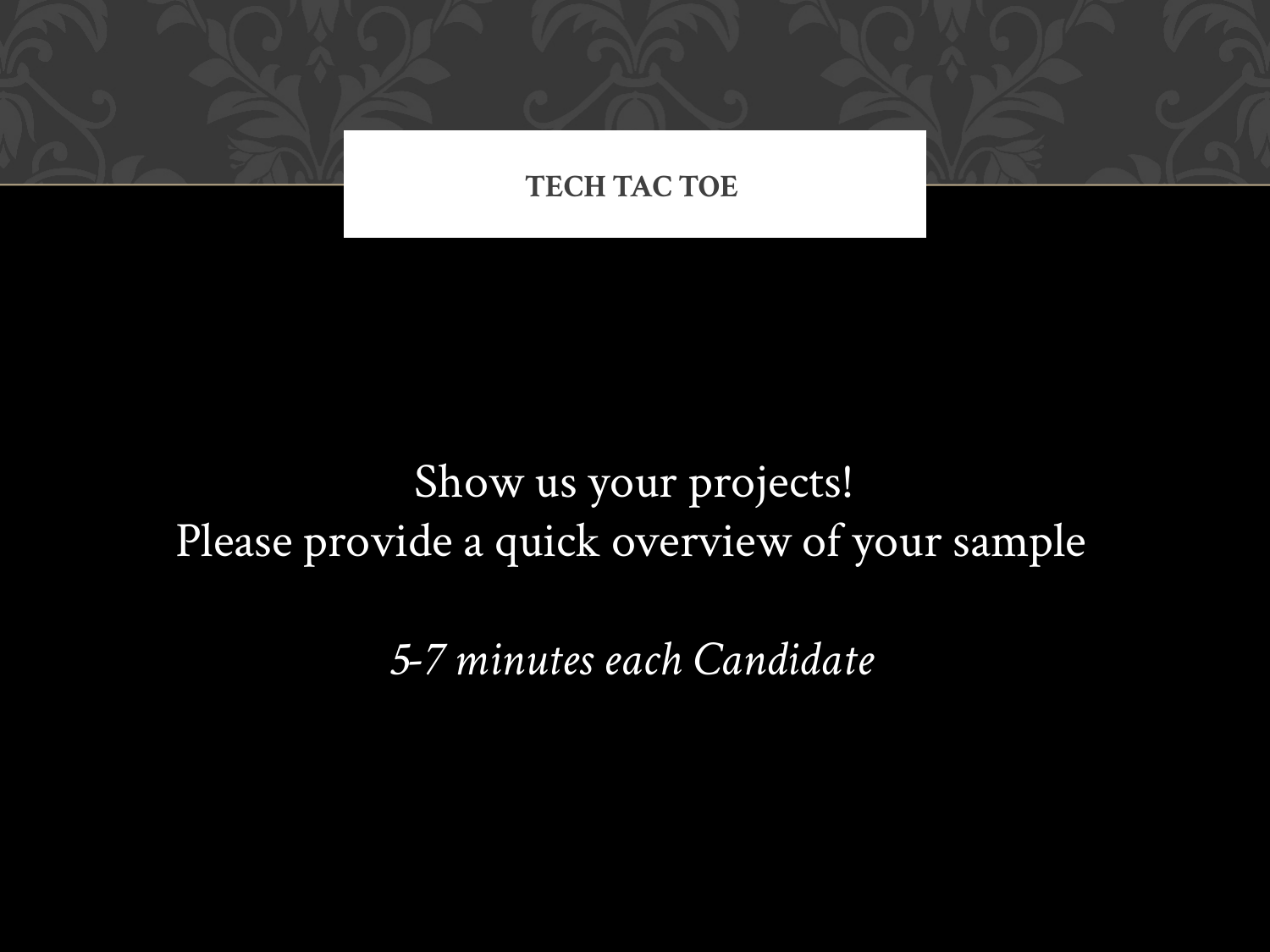

# Tech tac toe
 Show us your projects!
Please provide a quick overview of your sample

5-7 minutes each Candidate